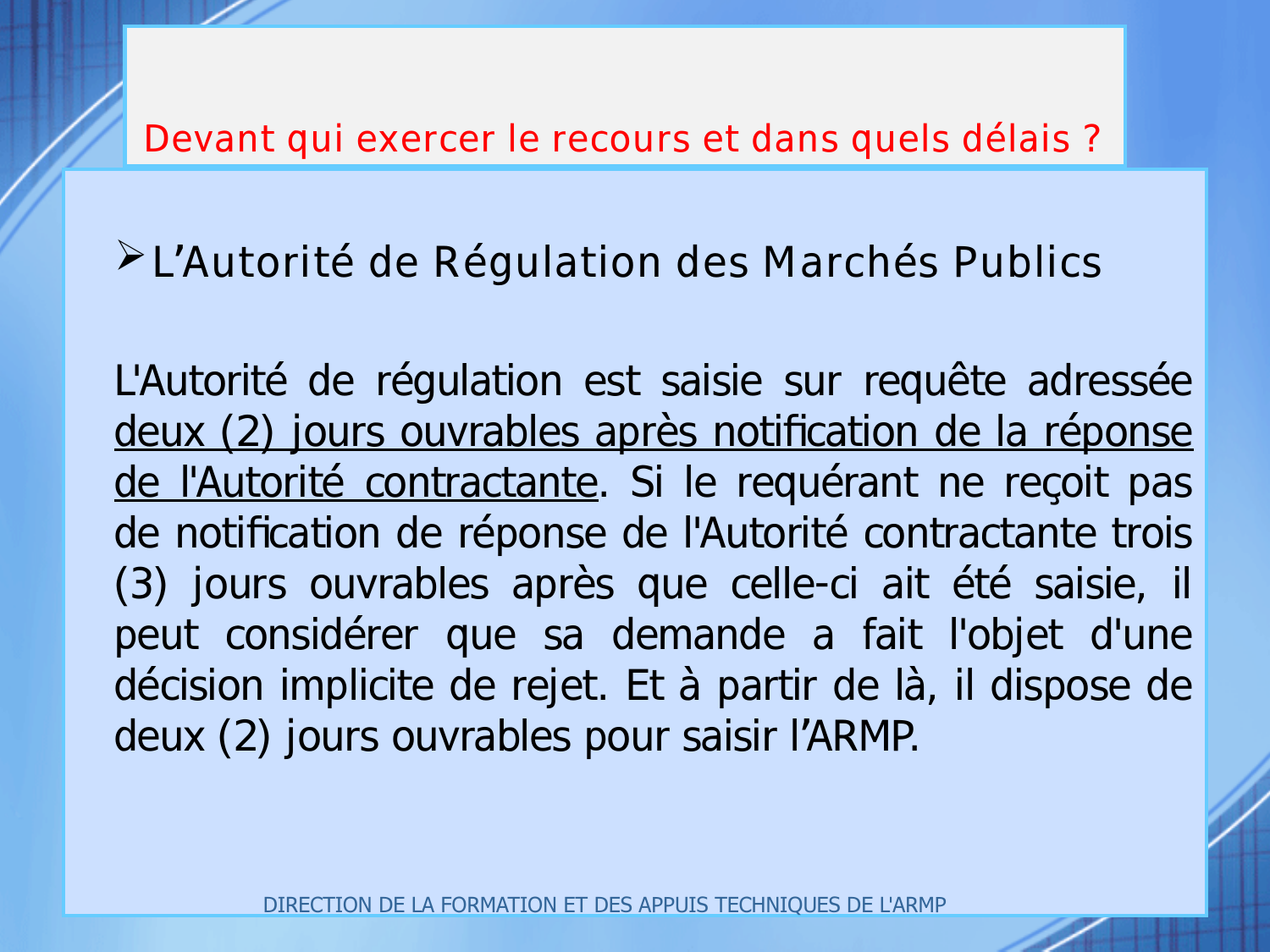

# Devant qui exercer le recours et dans quels délais ?

L’Autorité de Régulation des Marchés Publics

	L'Autorité de régulation est saisie sur requête adressée deux (2) jours ouvrables après notification de la réponse de l'Autorité contractante. Si le requérant ne reçoit pas de notification de réponse de l'Autorité contractante trois (3) jours ouvrables après que celle-ci ait été saisie, il peut considérer que sa demande a fait l'objet d'une décision implicite de rejet. Et à partir de là, il dispose de deux (2) jours ouvrables pour saisir l’ARMP.
DIRECTION DE LA FORMATION ET DES APPUIS TECHNIQUES DE L'ARMP